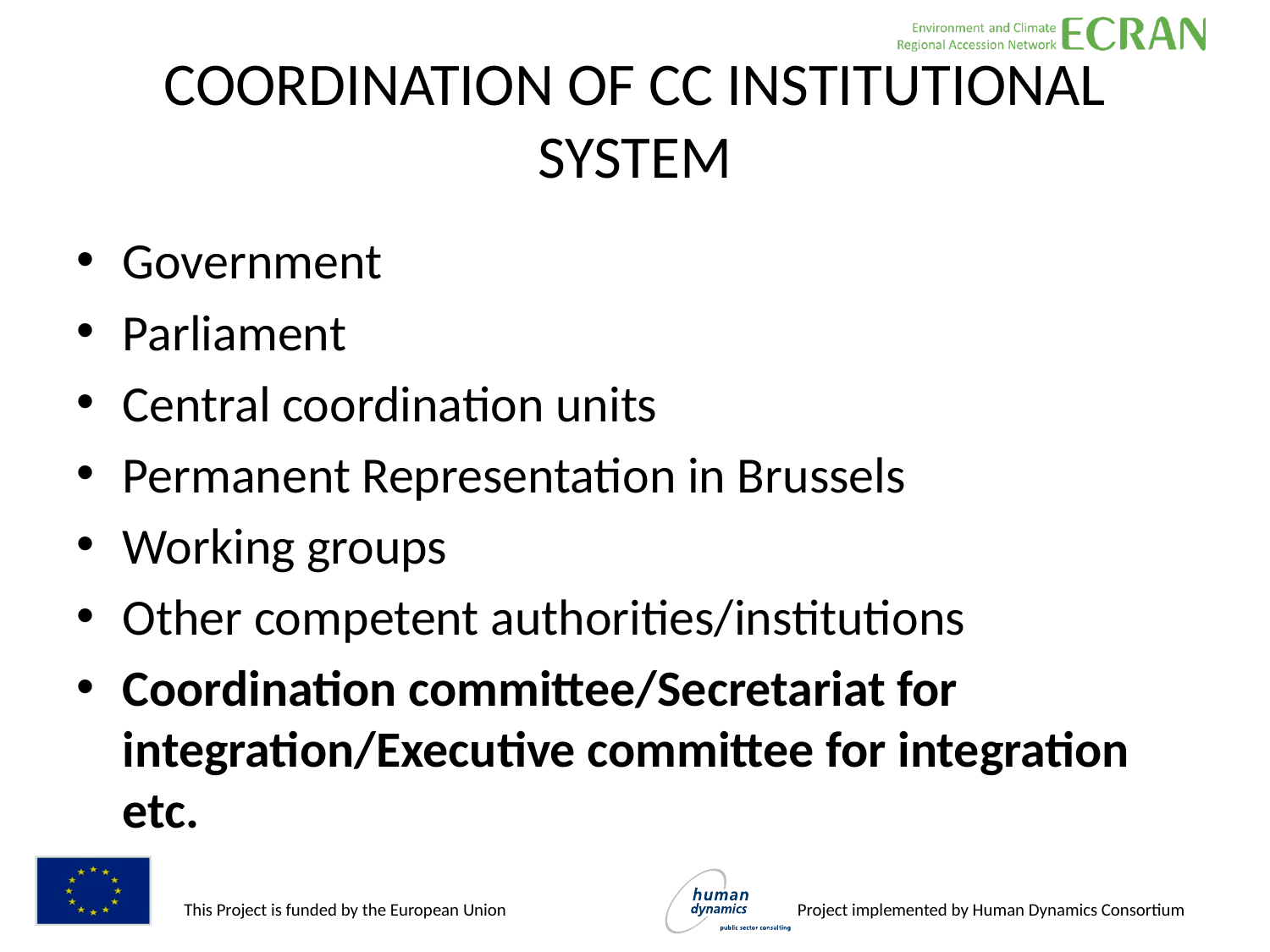

# COORDINATION OF CC INSTITUTIONAL SYSTEM
Government
Parliament
Central coordination units
Permanent Representation in Brussels
Working groups
Other competent authorities/institutions
Coordination committee/Secretariat for integration/Executive committee for integration etc.